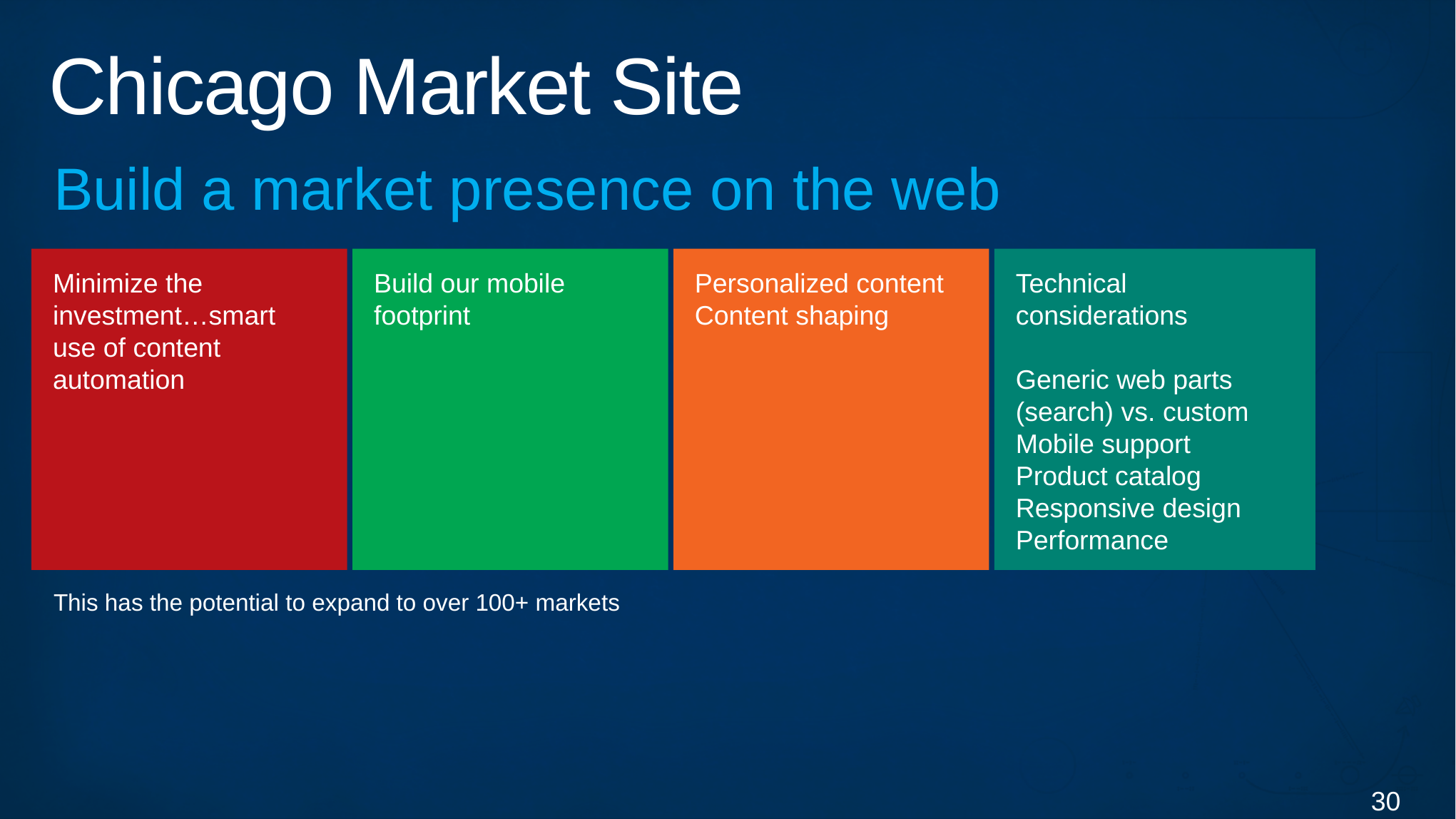

# Chicago Market Site
Build a market presence on the web
Minimize the investment…smart use of content automation
Build our mobile footprint
Personalized content
Content shaping
Technical considerations

Generic web parts (search) vs. custom
Mobile support
Product catalog
Responsive design
Performance

This has the potential to expand to over 100+ markets
30